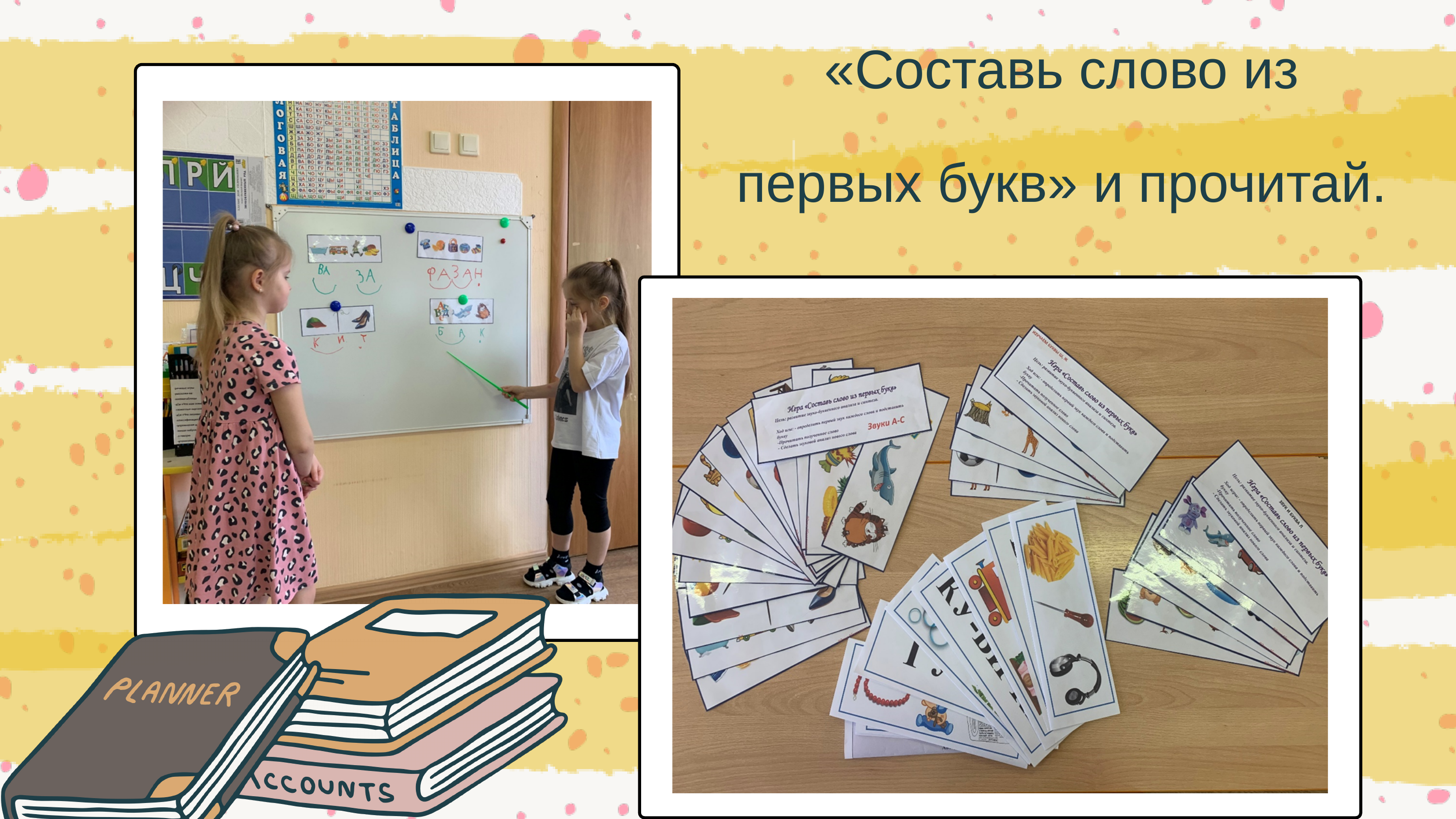

«Составь слово из первых букв» и прочитай.